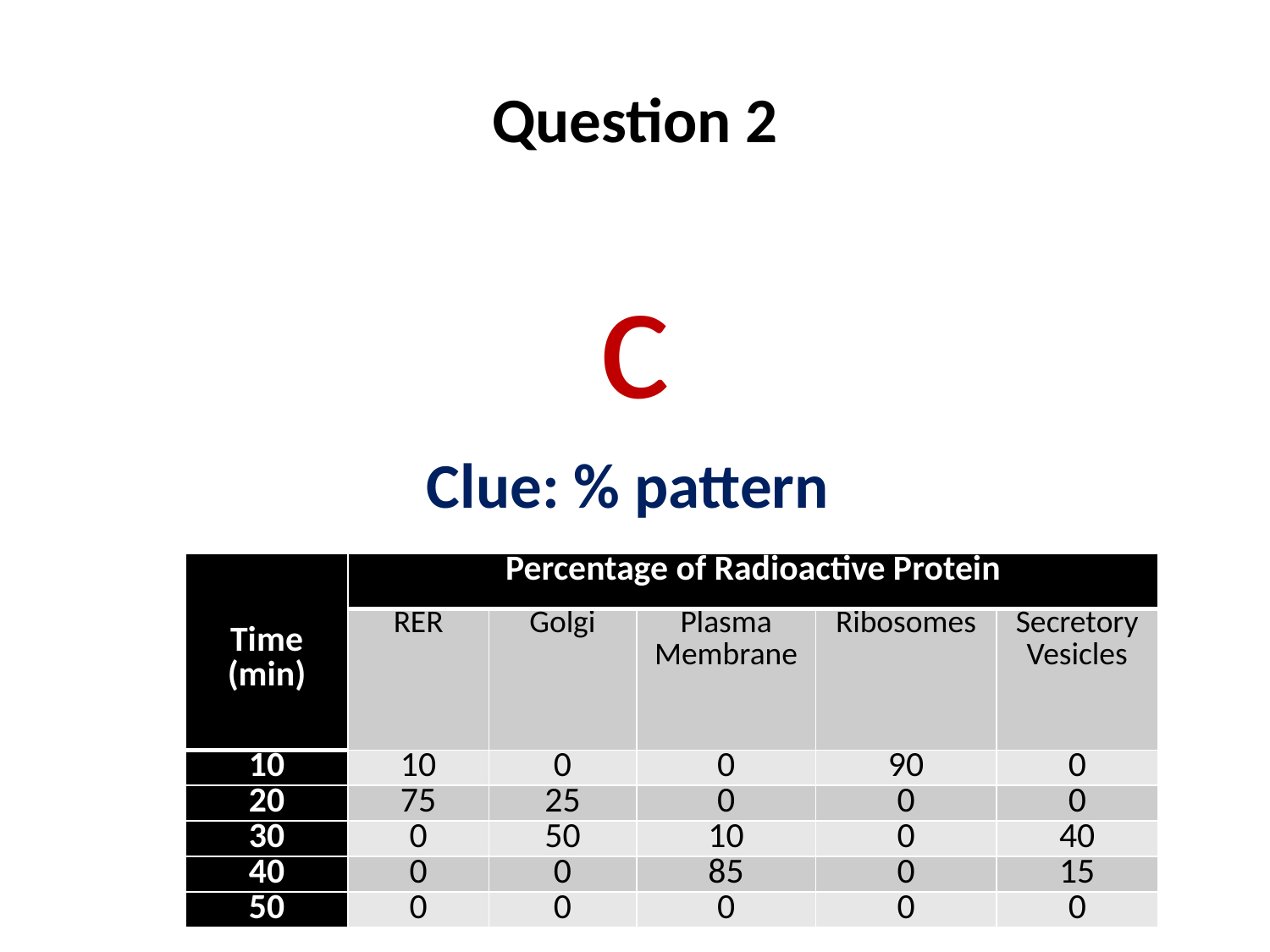

# Question 2
c
Clue: % pattern
| Time (min) | Percentage of Radioactive Protein |  |  |  |  |
| --- | --- | --- | --- | --- | --- |
|  | RER | Golgi | Plasma Membrane | Ribosomes | Secretory Vesicles |
| 10 | 10 | 0 | 0 | 90 | 0 |
| 20 | 75 | 25 | 0 | 0 | 0 |
| 30 | 0 | 50 | 10 | 0 | 40 |
| 40 | 0 | 0 | 85 | 0 | 15 |
| 50 | 0 | 0 | 0 | 0 | 0 |